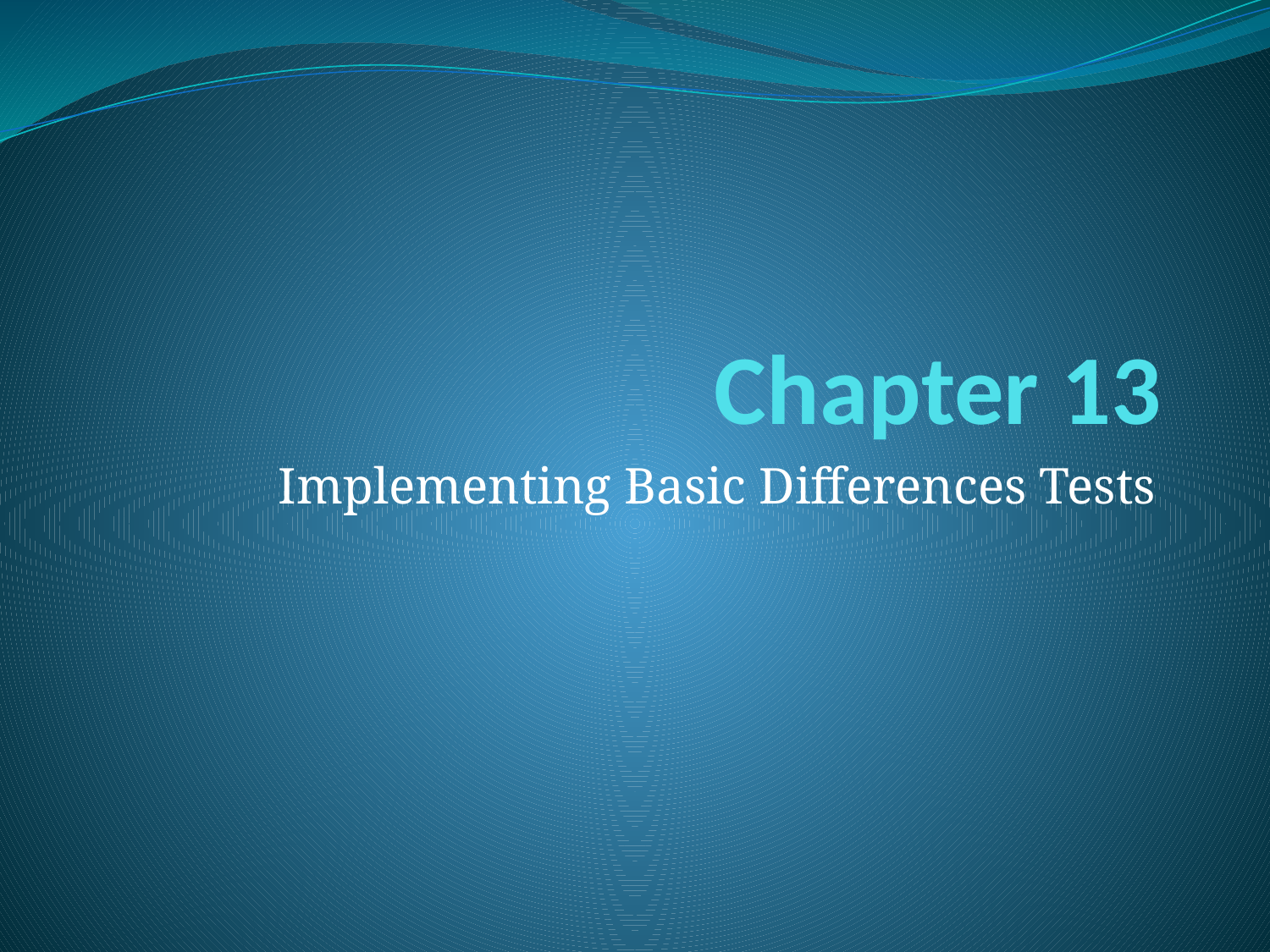

# Chapter 13
Implementing Basic Differences Tests